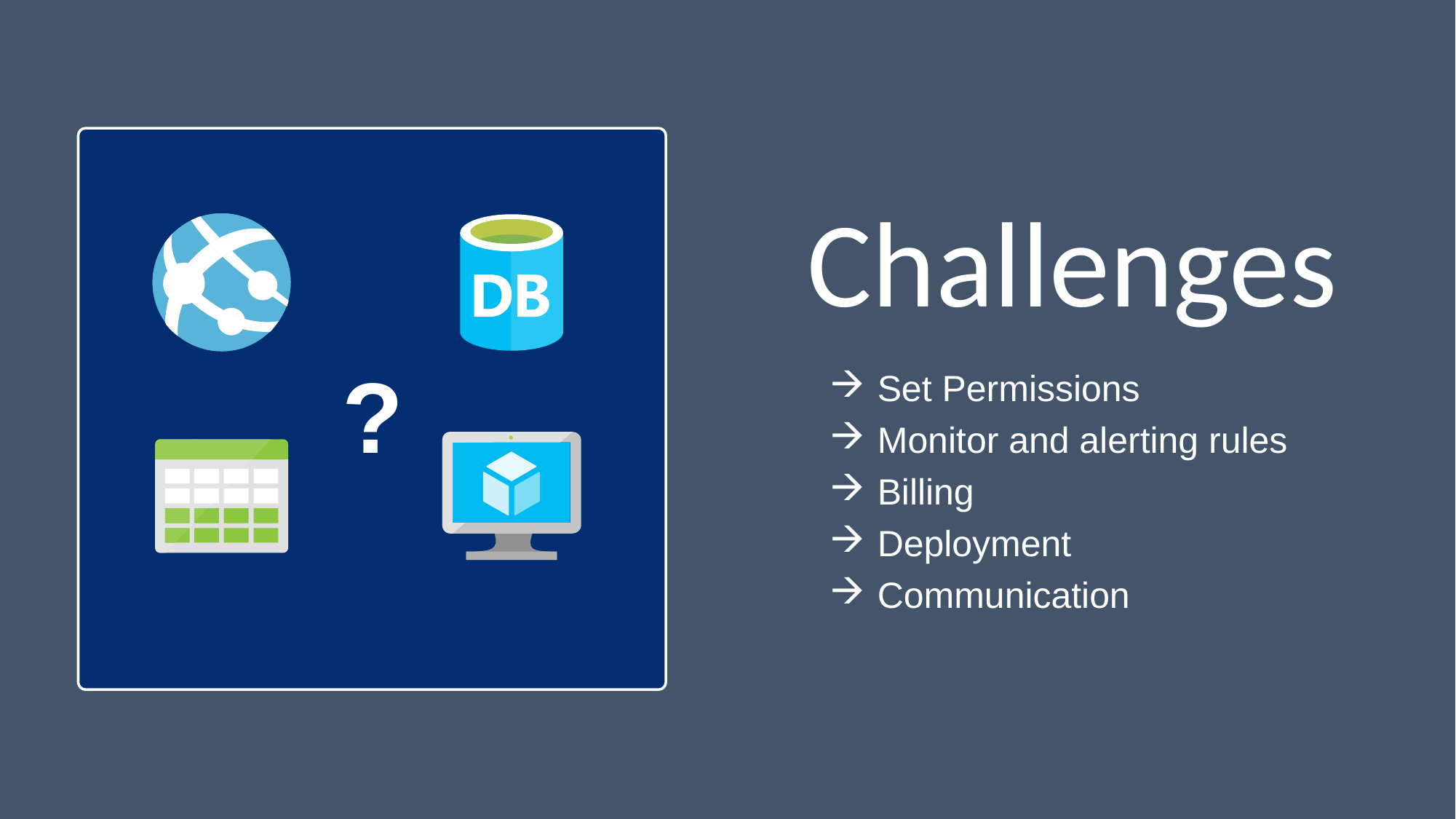

?

Challenges
Set Permissions
Monitor and alerting rules
Billing
Deployment
Communication